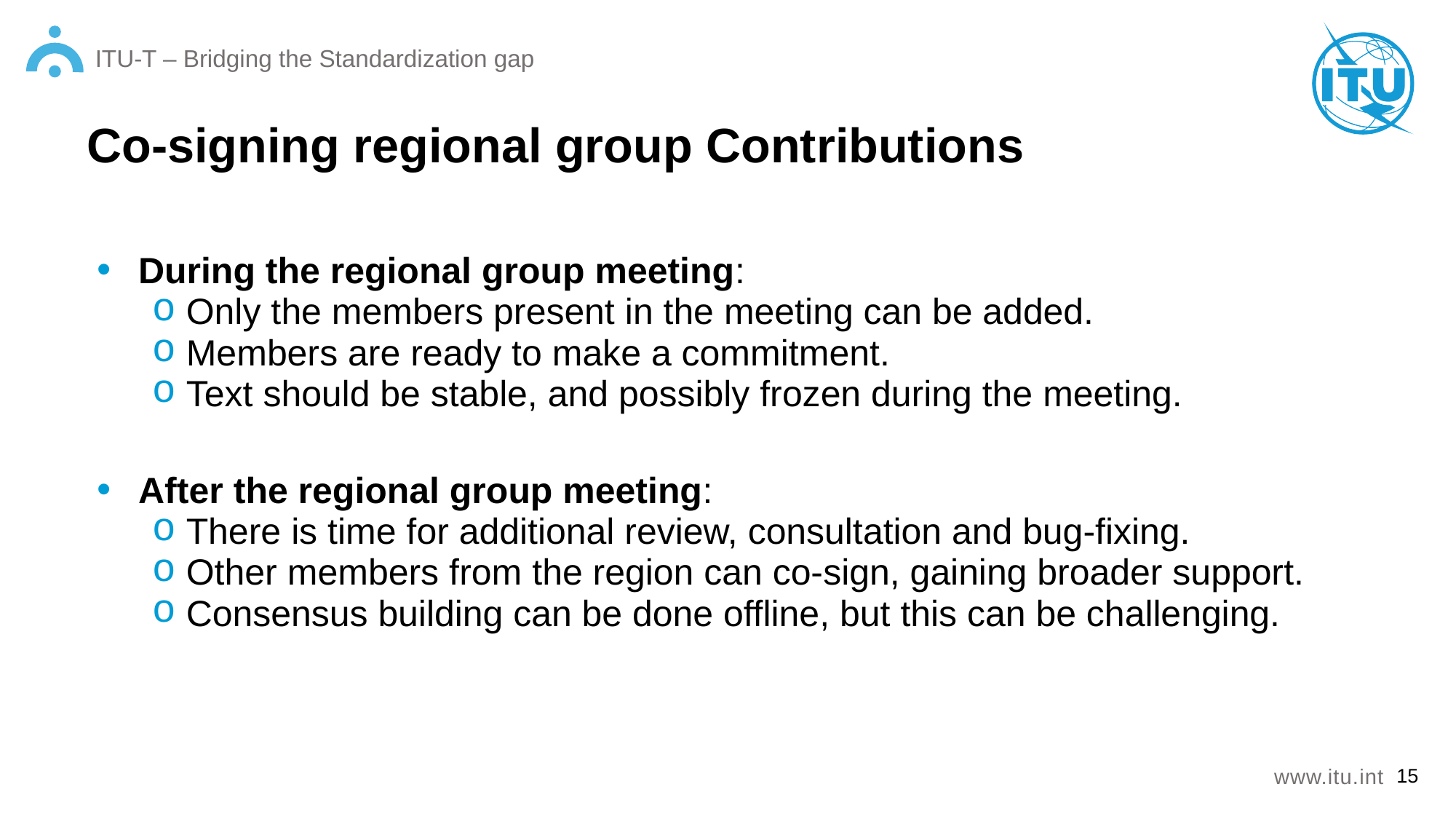

# Co-signing regional group Contributions
During the regional group meeting:
Only the members present in the meeting can be added.
Members are ready to make a commitment.
Text should be stable, and possibly frozen during the meeting.

After the regional group meeting:
There is time for additional review, consultation and bug-fixing.
Other members from the region can co-sign, gaining broader support.
Consensus building can be done offline, but this can be challenging.